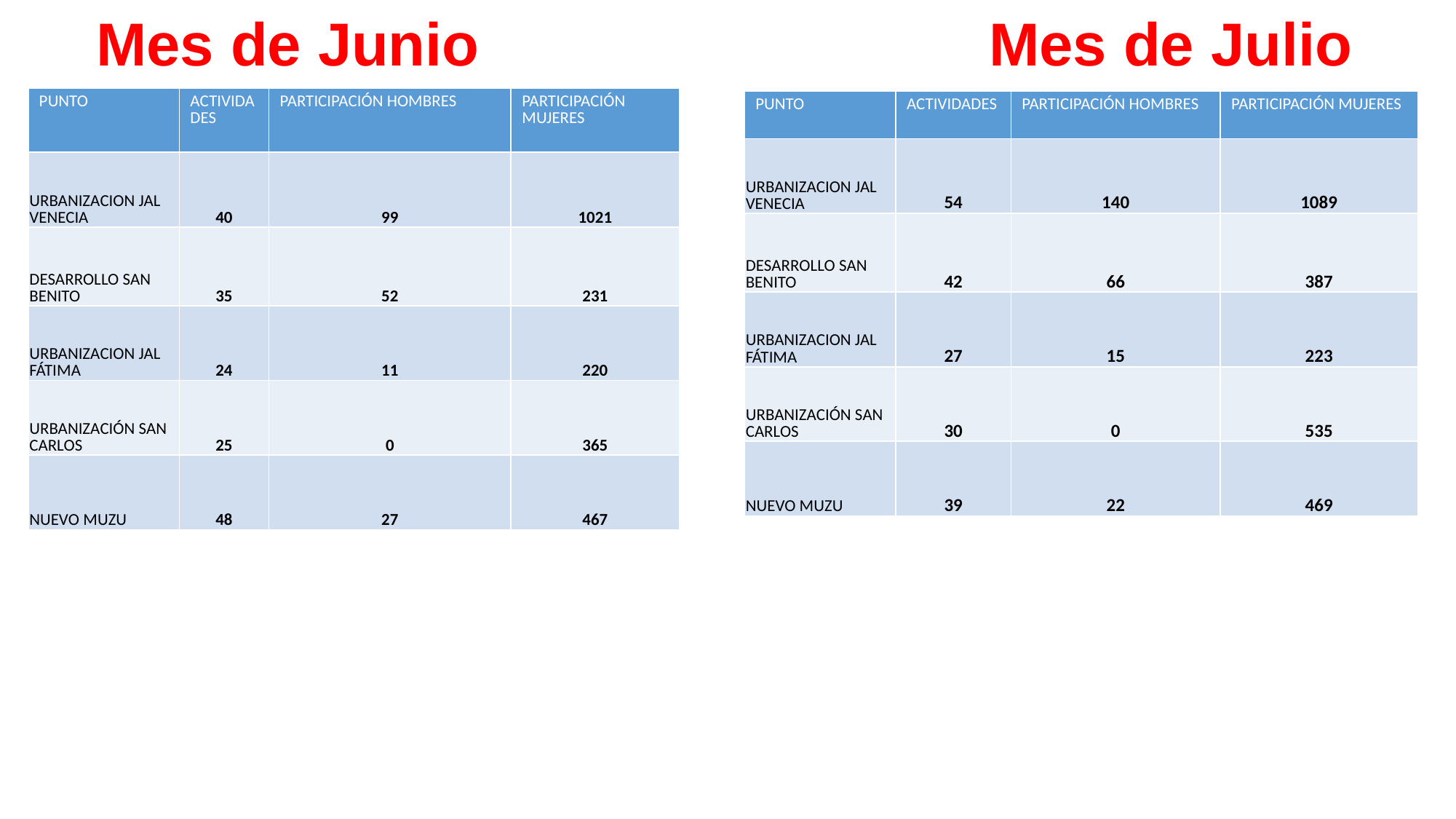

Mes de Junio

Mes de Julio

| PUNTO | ACTIVIDADES | PARTICIPACIÓN HOMBRES | PARTICIPACIÓN MUJERES |
| --- | --- | --- | --- |
| URBANIZACION JAL VENECIA | 40 | 99 | 1021 |
| DESARROLLO SAN BENITO | 35 | 52 | 231 |
| URBANIZACION JAL FÁTIMA | 24 | 11 | 220 |
| URBANIZACIÓN SAN CARLOS | 25 | 0 | 365 |
| NUEVO MUZU | 48 | 27 | 467 |
| PUNTO | ACTIVIDADES | PARTICIPACIÓN HOMBRES | PARTICIPACIÓN MUJERES |
| --- | --- | --- | --- |
| URBANIZACION JAL VENECIA | 54 | 140 | 1089 |
| DESARROLLO SAN BENITO | 42 | 66 | 387 |
| URBANIZACION JAL FÁTIMA | 27 | 15 | 223 |
| URBANIZACIÓN SAN CARLOS | 30 | 0 | 535 |
| NUEVO MUZU | 39 | 22 | 469 |